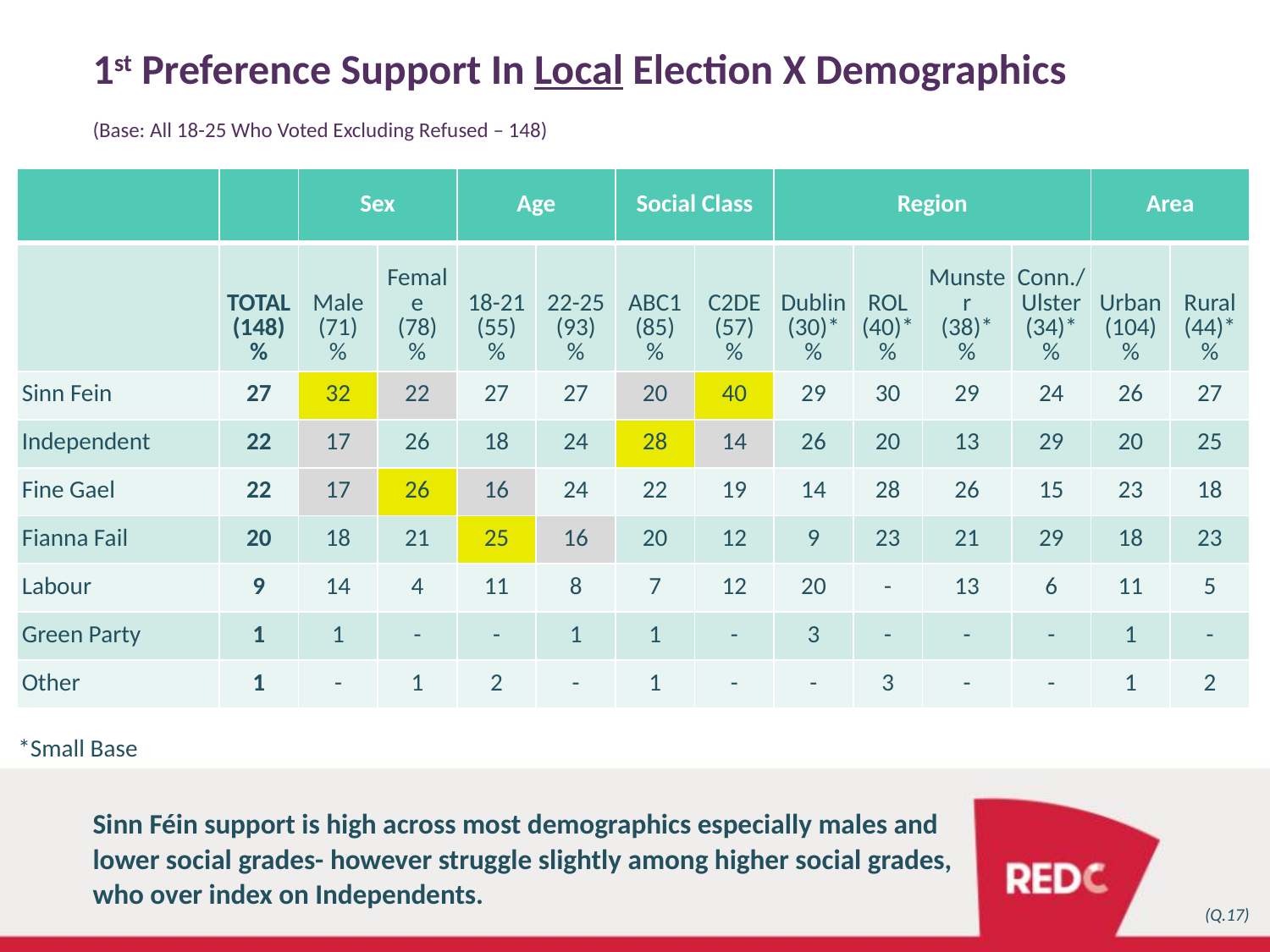

# 1st Preference Support In Local Election X Demographics
(Base: All 18-25 Who Voted Excluding Refused – 148)
|  |  | Sex |  | Age |  | Social Class |  | Region |  |  |  | Area |  |
| --- | --- | --- | --- | --- | --- | --- | --- | --- | --- | --- | --- | --- | --- |
|  | TOTAL (148) % | Male (71) % | Female (78) % | 18-21 (55) % | 22-25 (93) % | ABC1 (85) % | C2DE (57) % | Dublin (30)\* % | ROL (40)\* % | Munster (38)\* % | Conn./ Ulster (34)\* % | Urban (104) % | Rural (44)\* % |
| Sinn Fein | 27 | 32 | 22 | 27 | 27 | 20 | 40 | 29 | 30 | 29 | 24 | 26 | 27 |
| Independent | 22 | 17 | 26 | 18 | 24 | 28 | 14 | 26 | 20 | 13 | 29 | 20 | 25 |
| Fine Gael | 22 | 17 | 26 | 16 | 24 | 22 | 19 | 14 | 28 | 26 | 15 | 23 | 18 |
| Fianna Fail | 20 | 18 | 21 | 25 | 16 | 20 | 12 | 9 | 23 | 21 | 29 | 18 | 23 |
| Labour | 9 | 14 | 4 | 11 | 8 | 7 | 12 | 20 | - | 13 | 6 | 11 | 5 |
| Green Party | 1 | 1 | - | - | 1 | 1 | - | 3 | - | - | - | 1 | - |
| Other | 1 | - | 1 | 2 | - | 1 | - | - | 3 | - | - | 1 | 2 |
*Small Base
Sinn Féin support is high across most demographics especially males and lower social grades- however struggle slightly among higher social grades, who over index on Independents.
(Q.17)